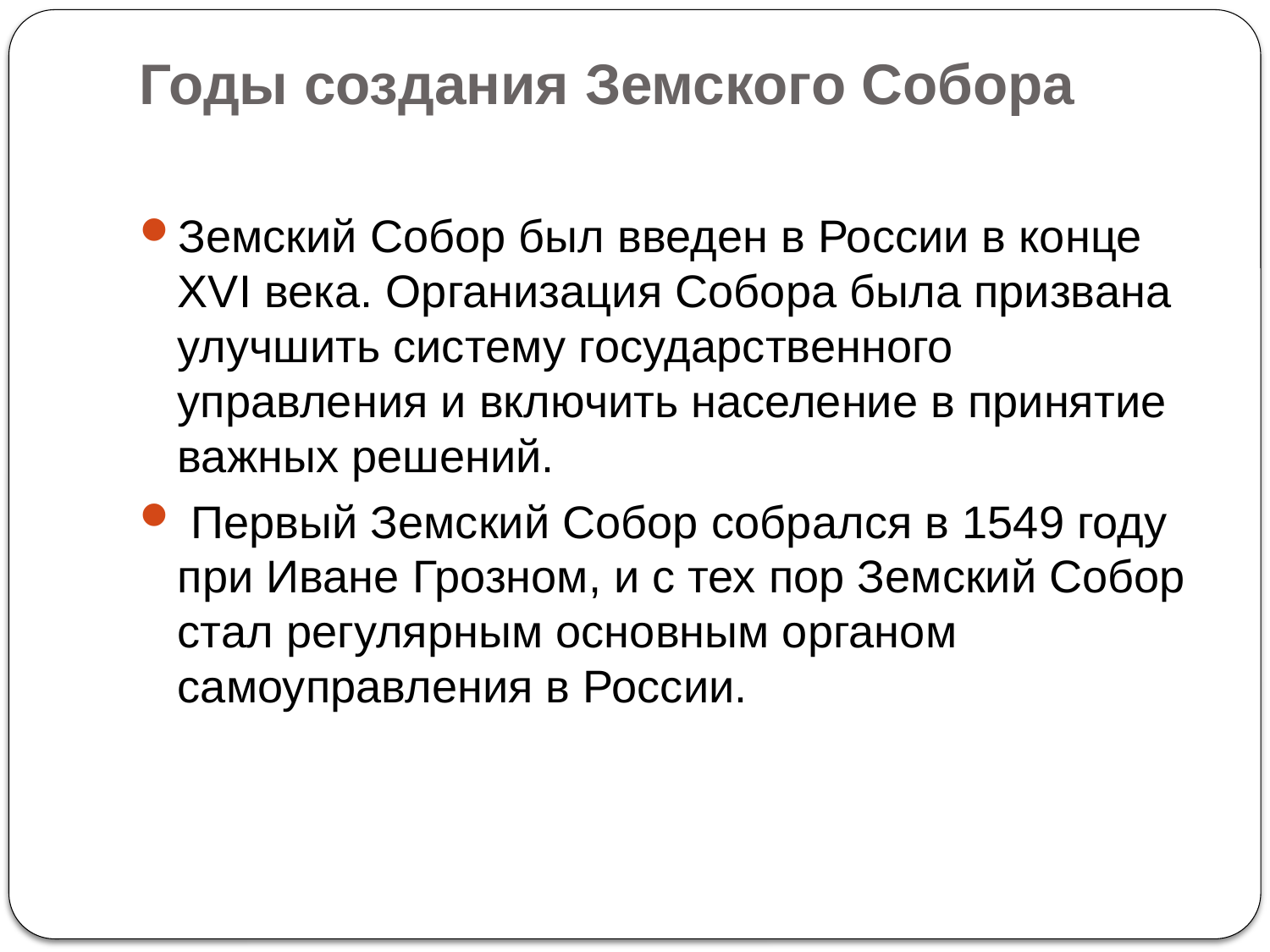

# Годы создания Земского Собора
Земский Собор был введен в России в конце XVI века. Организация Собора была призвана улучшить систему государственного управления и включить население в принятие важных решений.
 Первый Земский Собор собрался в 1549 году при Иване Грозном, и с тех пор Земский Собор стал регулярным основным органом самоуправления в России.